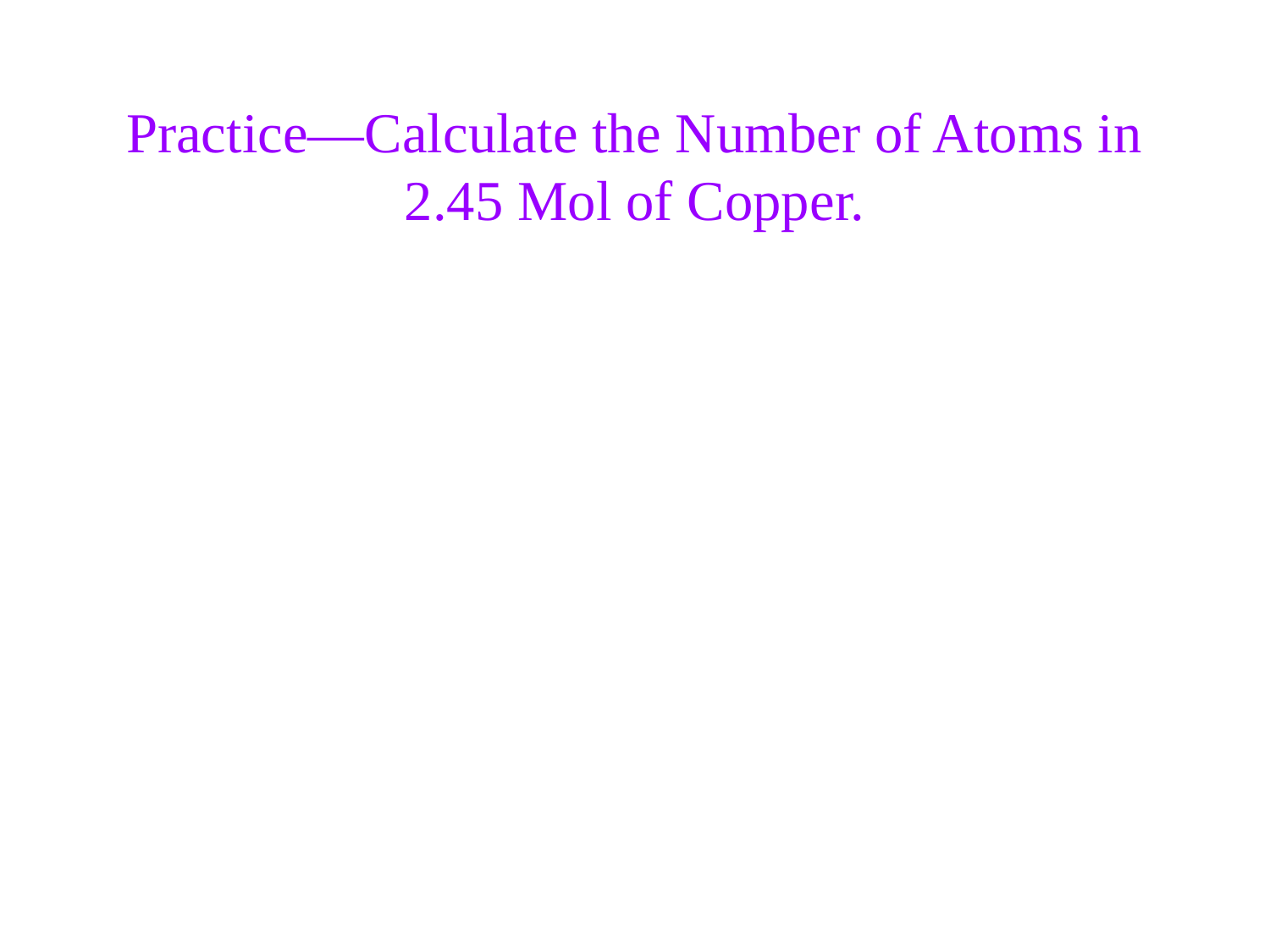

Practice—Calculate the Number of Atoms in 2.45 Mol of Copper.